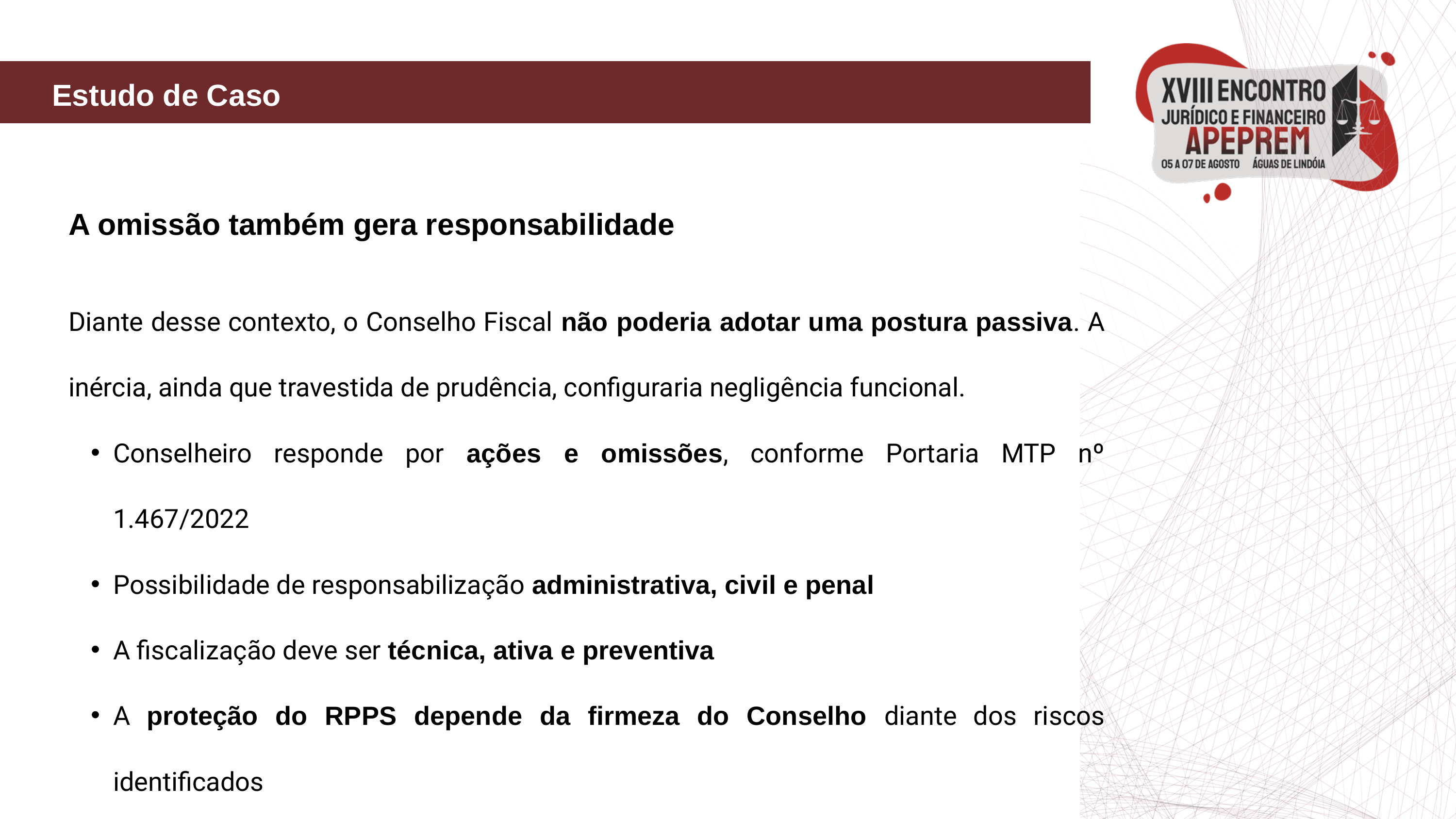

Estudo de Caso
A omissão também gera responsabilidade
Diante desse contexto, o Conselho Fiscal não poderia adotar uma postura passiva. A inércia, ainda que travestida de prudência, configuraria negligência funcional.
Conselheiro responde por ações e omissões, conforme Portaria MTP nº 1.467/2022
Possibilidade de responsabilização administrativa, civil e penal
A fiscalização deve ser técnica, ativa e preventiva
A proteção do RPPS depende da firmeza do Conselho diante dos riscos identificados